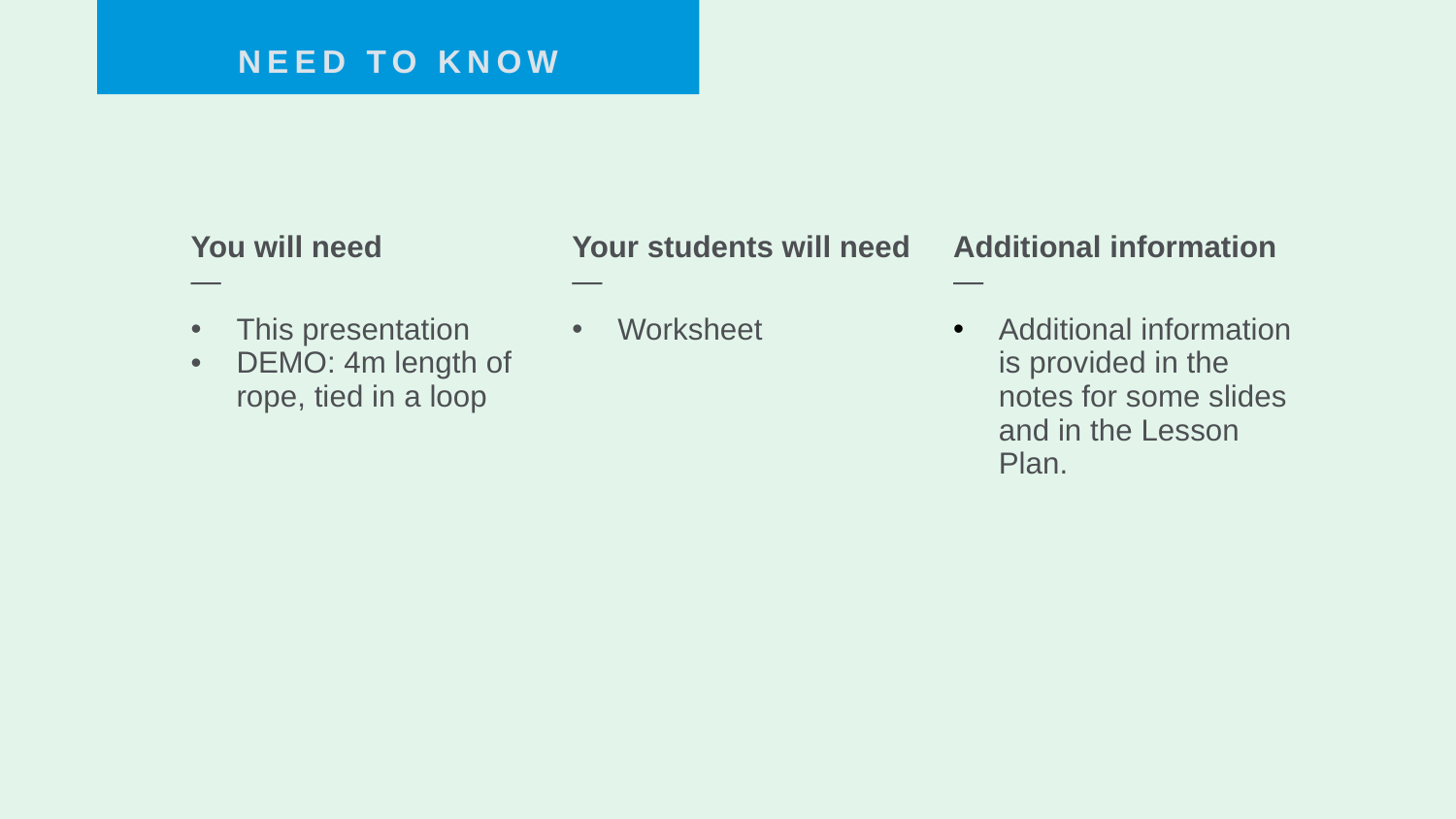

NEED TO KNOW
| You will need — | Your students will need — | Additional information — |
| --- | --- | --- |
| This presentation DEMO: 4m length of rope, tied in a loop | Worksheet | Additional information is provided in the notes for some slides and in the Lesson Plan. |